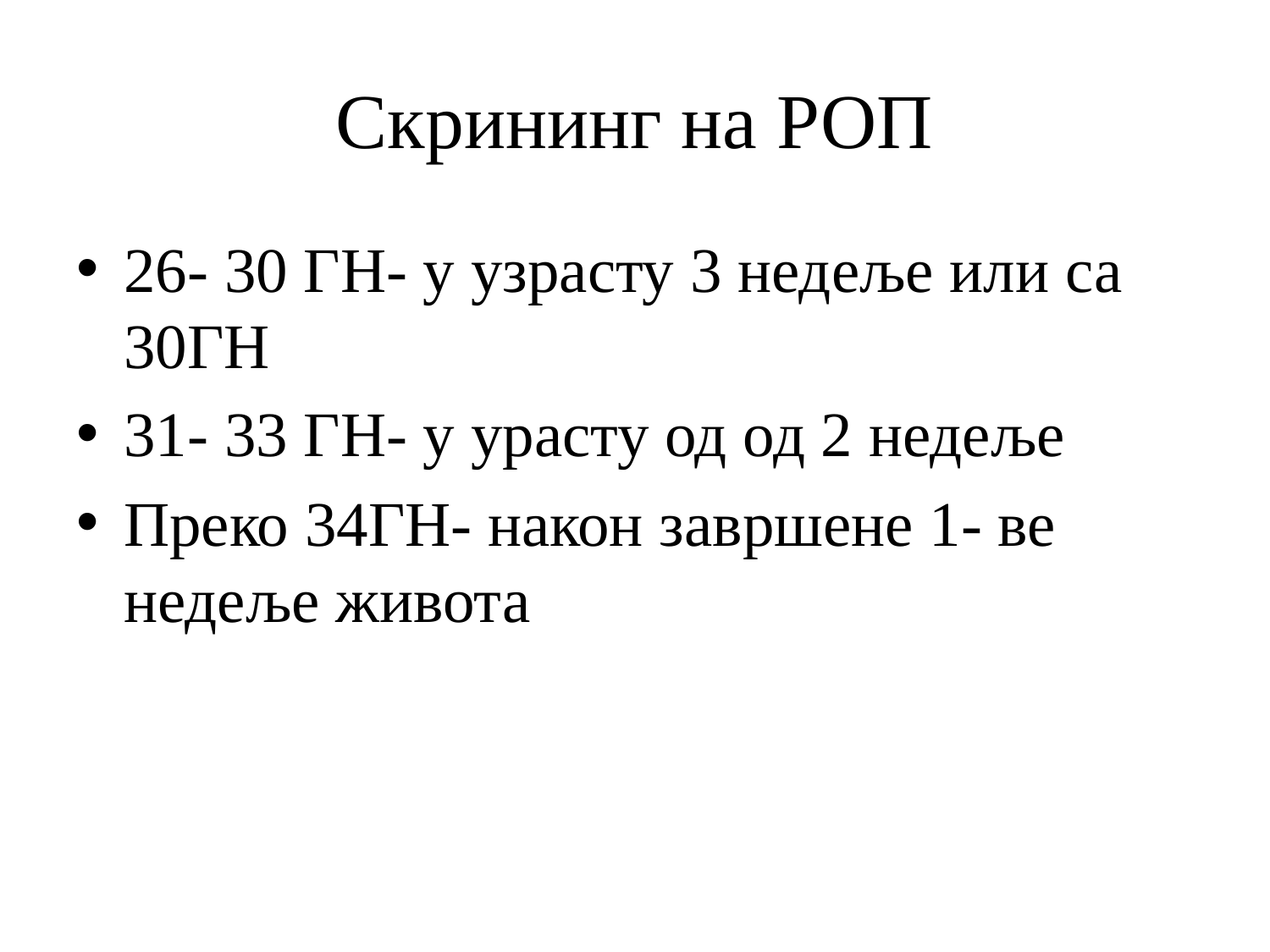

# Скрининг на РОП
26- 30 ГН- у узрасту 3 недеље или са 30ГН
31- 33 ГН- у урасту од од 2 недеље
Преко 34ГН- након завршене 1- ве недеље живота